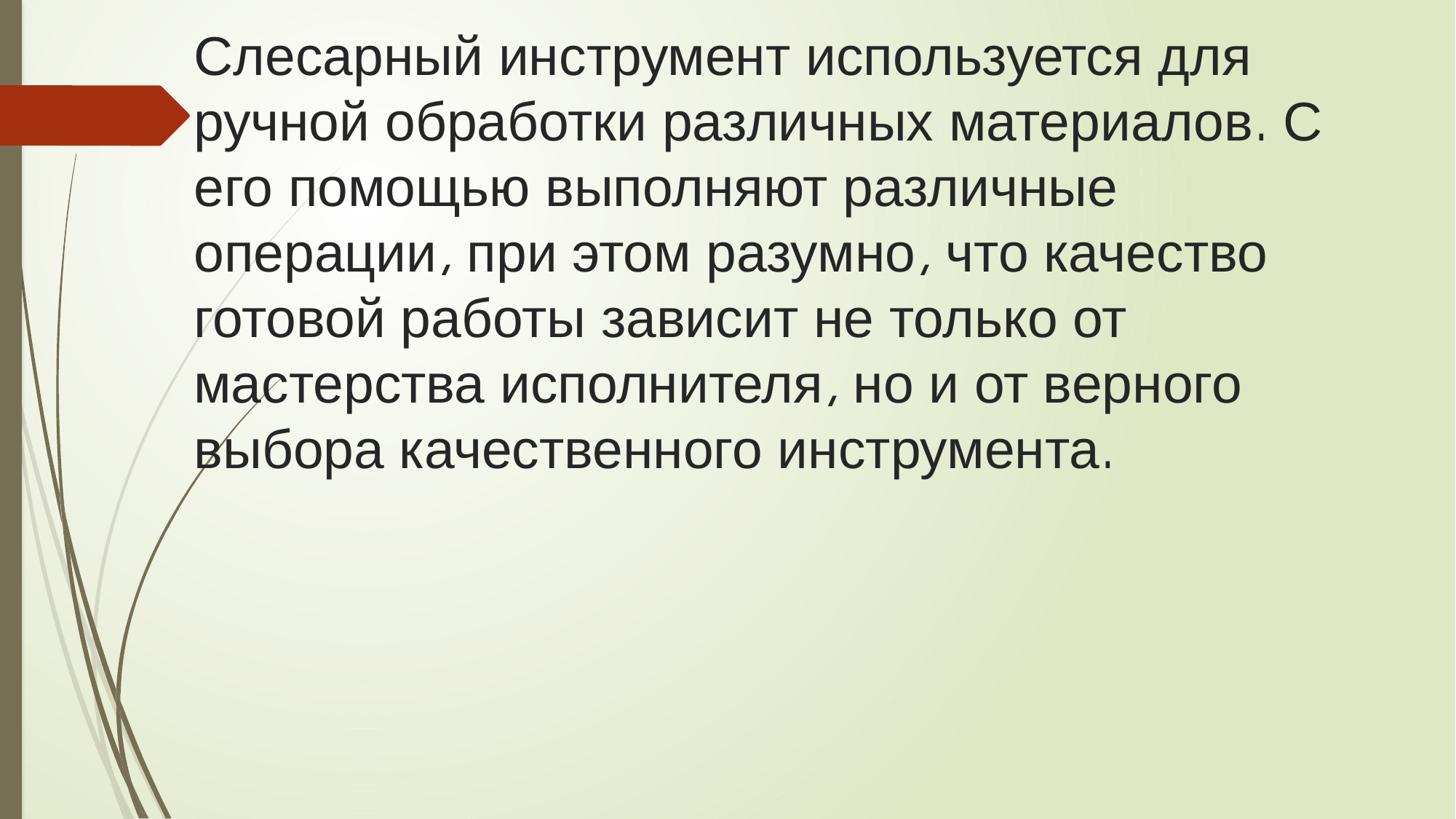

# Слесарный инструмент используется для ручной обработки различных материалов. С его помощью выполняют различные операции, при этом разумно, что качество готовой работы зависит не только от мастерства исполнителя, но и от верного выбора качественного инструмента.